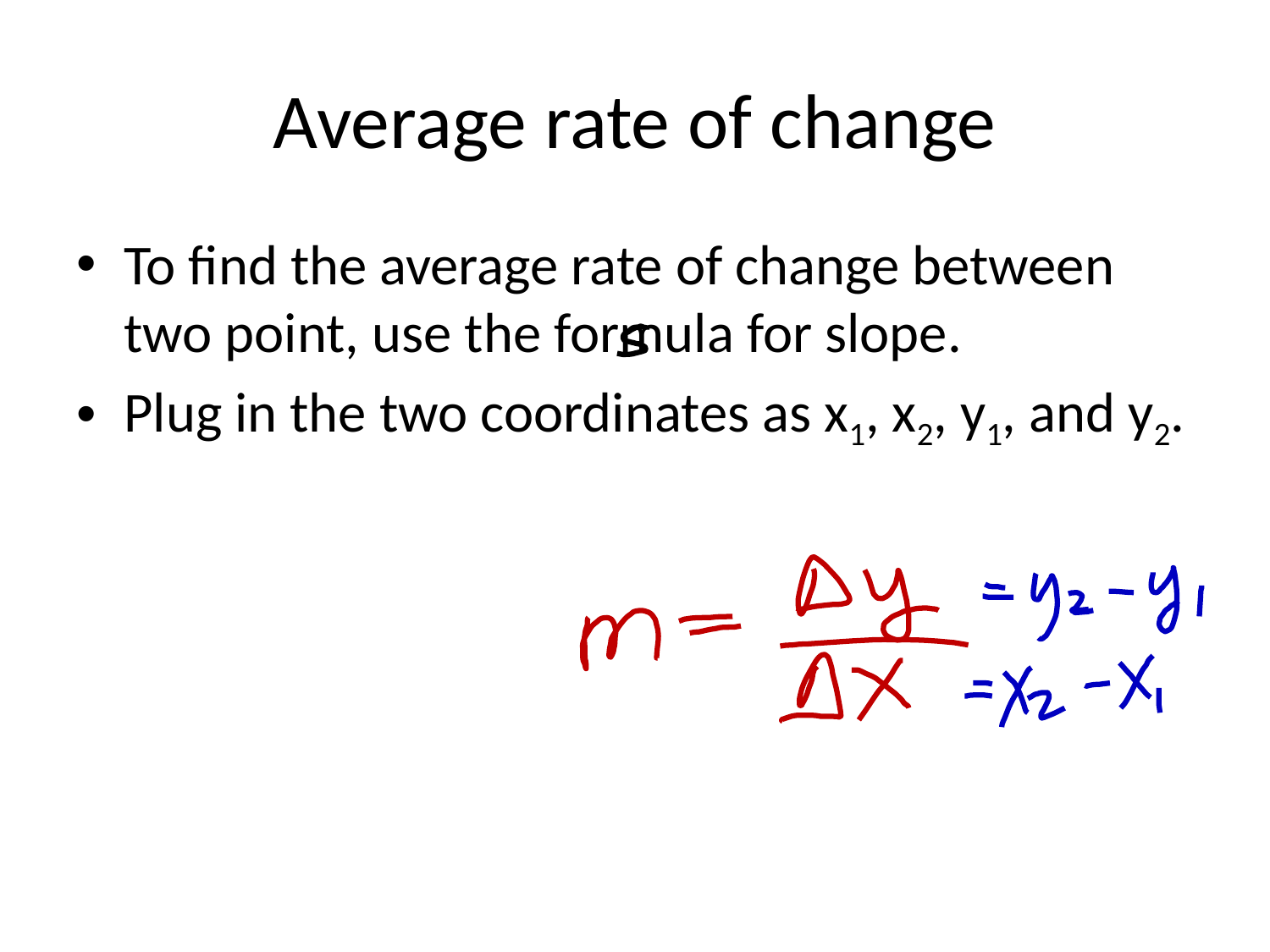

# Average rate of change
To find the average rate of change between two point, use the formula for slope.
Plug in the two coordinates as x1, x2, y1, and y2.